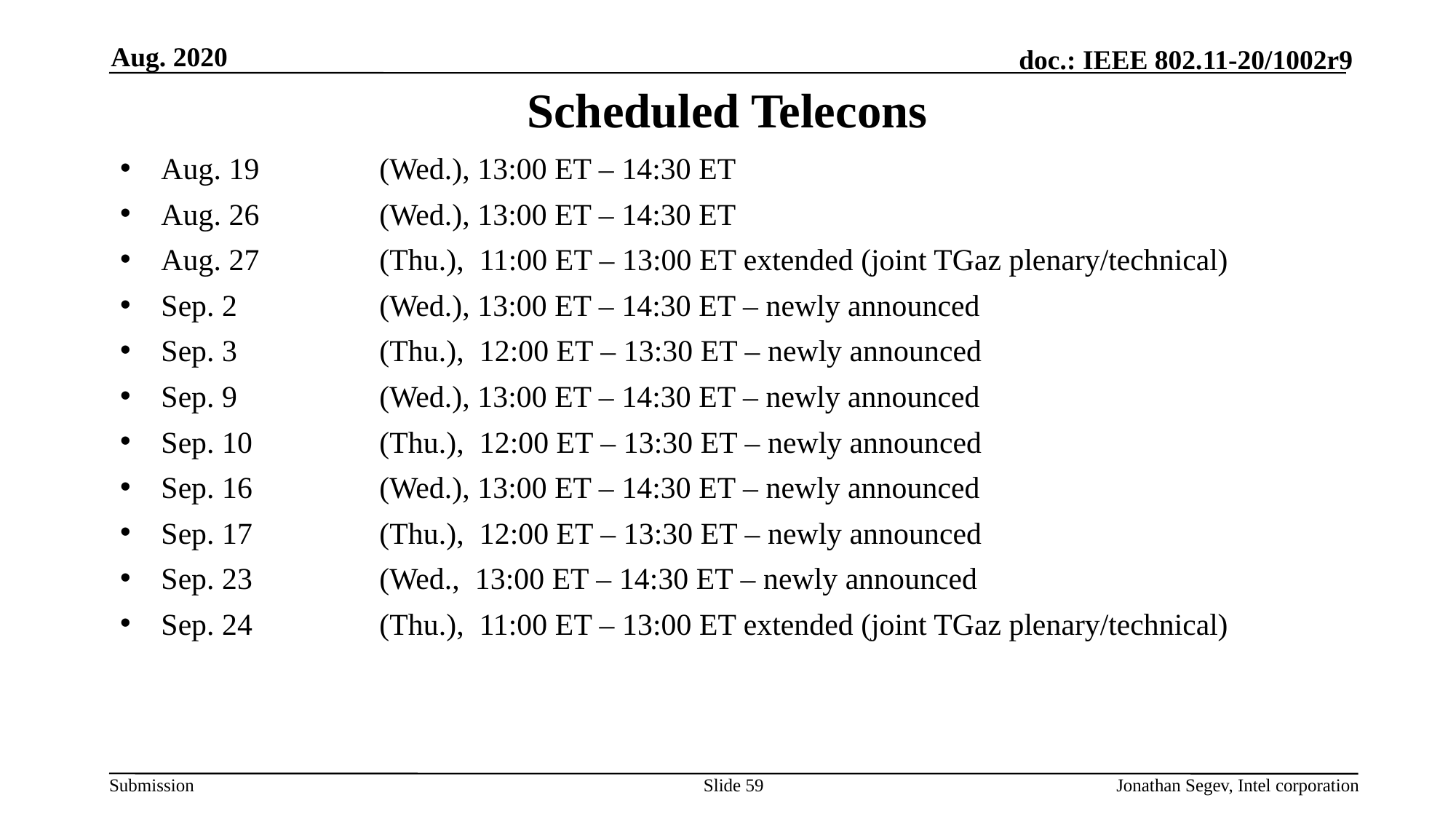

Aug. 2020
# Scheduled Telecons
Aug. 19		(Wed.), 13:00 ET – 14:30 ET
Aug. 26		(Wed.), 13:00 ET – 14:30 ET
Aug. 27 		(Thu.),  11:00 ET – 13:00 ET extended (joint TGaz plenary/technical)
Sep. 2    		(Wed.), 13:00 ET – 14:30 ET – newly announced
Sep. 3    		(Thu.),  12:00 ET – 13:30 ET – newly announced
Sep. 9    		(Wed.), 13:00 ET – 14:30 ET – newly announced
Sep. 10 		(Thu.),  12:00 ET – 13:30 ET – newly announced
Sep. 16  		(Wed.), 13:00 ET – 14:30 ET – newly announced
Sep. 17 		(Thu.),  12:00 ET – 13:30 ET – newly announced
Sep. 23  		(Wed.,  13:00 ET – 14:30 ET – newly announced
Sep. 24 		(Thu.),  11:00 ET – 13:00 ET extended (joint TGaz plenary/technical)

Slide 59
Jonathan Segev, Intel corporation